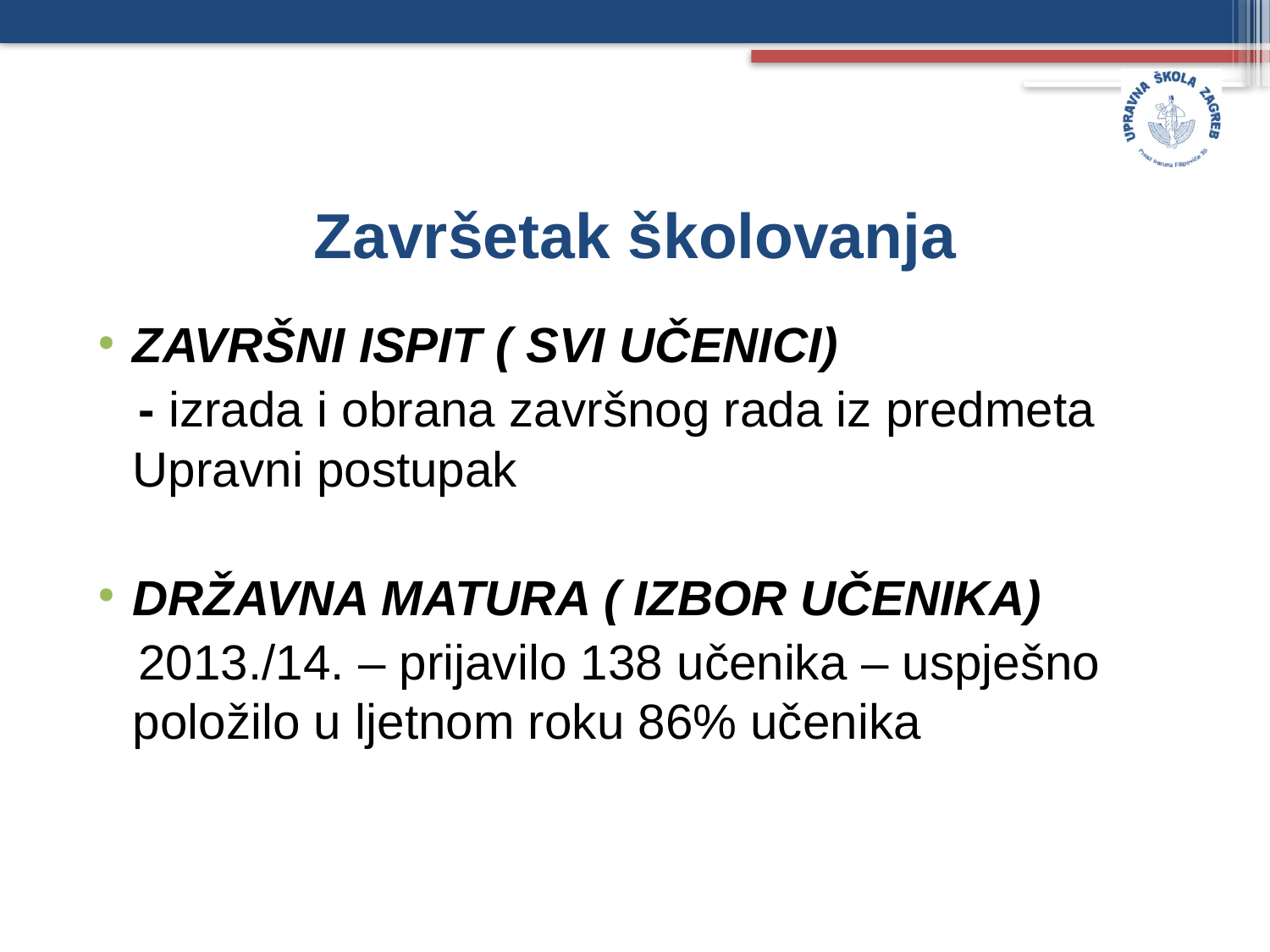

# Završetak školovanja
ZAVRŠNI ISPIT ( SVI UČENICI)
   - izrada i obrana završnog rada iz predmeta    Upravni postupak

DRŽAVNA MATURA ( IZBOR UČENIKA)
   2013./14. – prijavilo 138 učenika – uspješno položilo u ljetnom roku 86% učenika